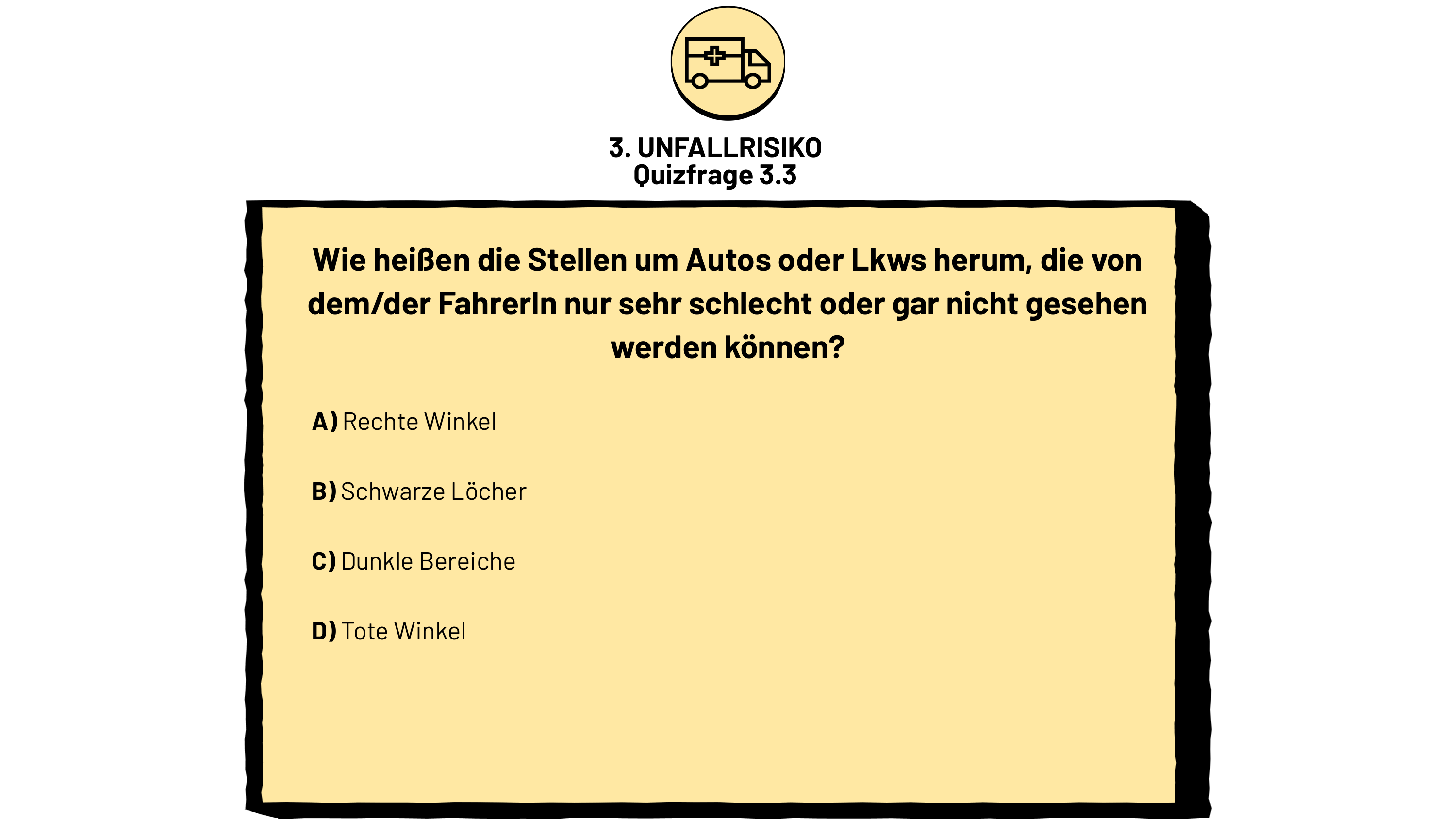

3. UNFALLRISIKO
Quizfrage 3.3
Wie heißen die Stellen um Autos oder Lkws herum, die von dem/der FahrerIn nur sehr schlecht oder gar nicht gesehen werden können?

A) Rechte Winkel

B) Schwarze Löcher

C) Dunkle Bereiche

D) Tote Winkel